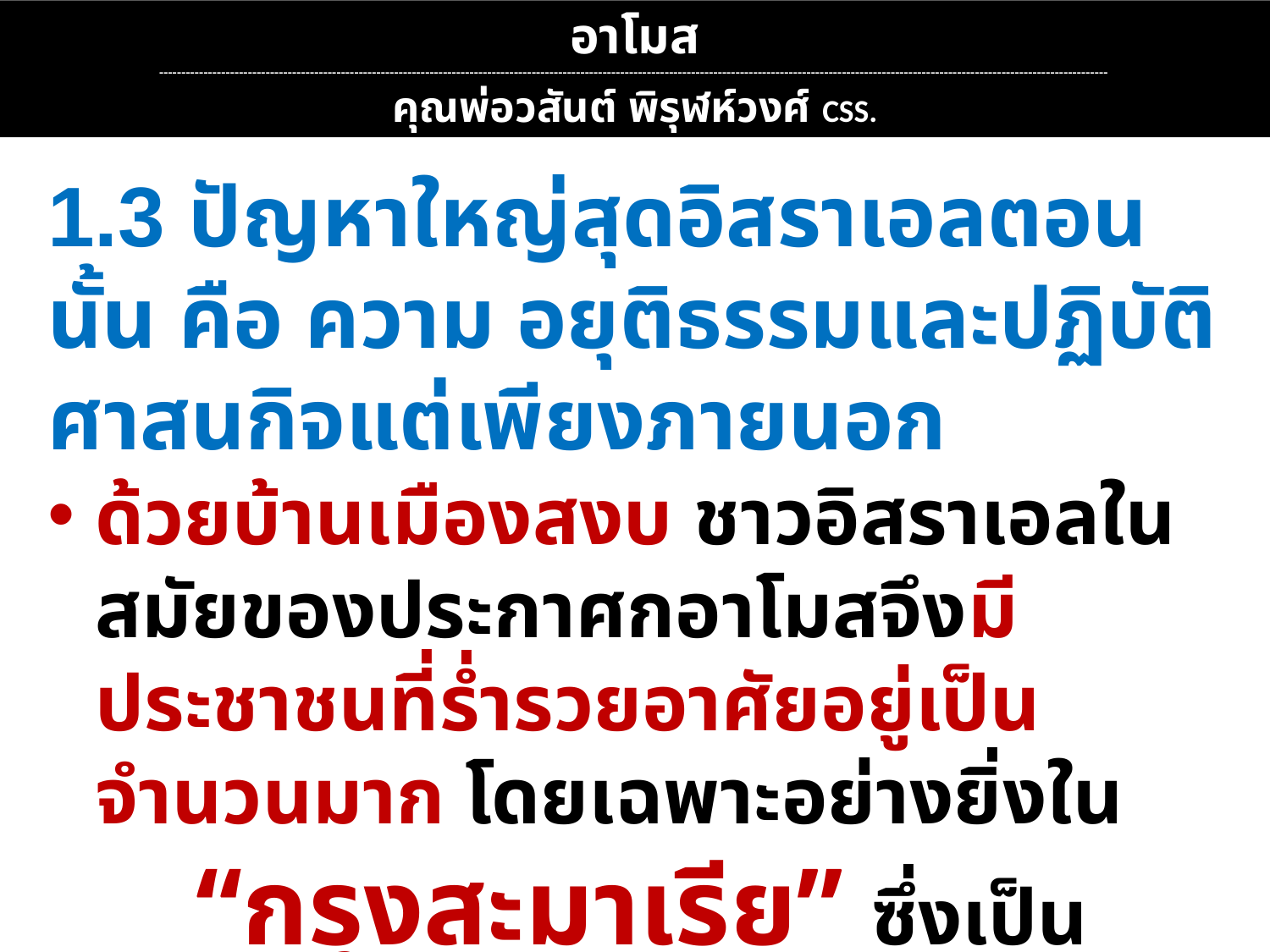

อาโมส
----------------------------------------------------------------------------------------------------------------------------------------------------------------------------------------------------------------------
คุณพ่อวสันต์ พิรุฬห์วงศ์ CSS.
1.3 ปัญหาใหญ่สุดอิสราเอลตอนนั้น คือ ความ อยุติธรรมและปฏิบัติศาสนกิจแต่เพียงภายนอก
ด้วยบ้านเมืองสงบ ชาวอิสราเอลในสมัยของประกาศกอาโมสจึงมีประชาชนที่ร่ำรวยอาศัยอยู่เป็นจำนวนมาก โดยเฉพาะอย่างยิ่งใน           “กรุงสะมาเรีย” ซึ่งเป็นเมืองหลวง
แต่ก็มี คนยากจน อาศัยอยู่มากด้วย